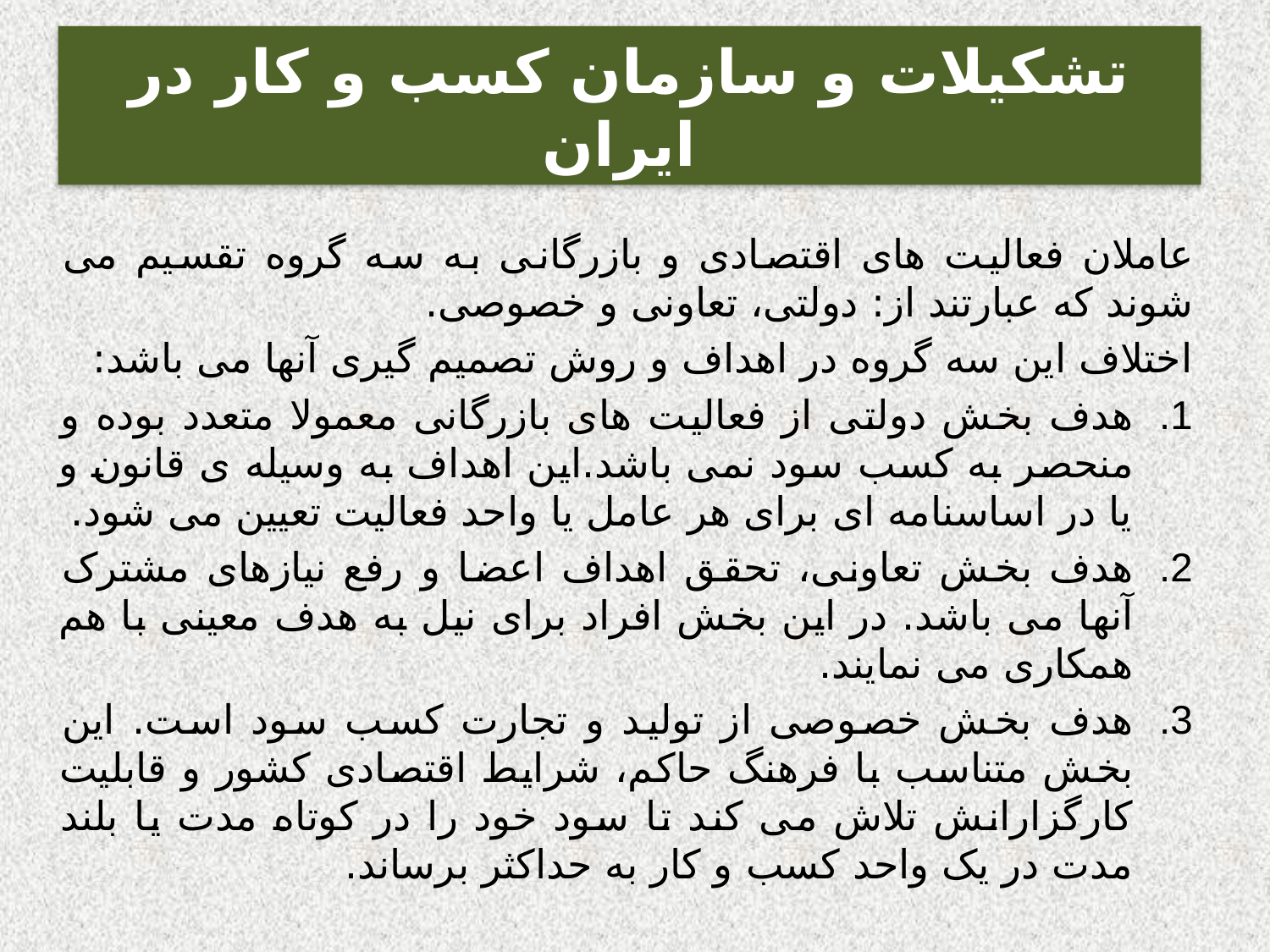

# تشکیلات و سازمان کسب و کار در ایران
عاملان فعالیت های اقتصادی و بازرگانی به سه گروه تقسیم می شوند که عبارتند از: دولتی، تعاونی و خصوصی.
اختلاف این سه گروه در اهداف و روش تصمیم گیری آنها می باشد:
هدف بخش دولتی از فعالیت های بازرگانی معمولا متعدد بوده و منحصر به کسب سود نمی باشد.این اهداف به وسیله ی قانون و یا در اساسنامه ای برای هر عامل یا واحد فعالیت تعیین می شود.
هدف بخش تعاونی، تحقق اهداف اعضا و رفع نیازهای مشترک آنها می باشد. در این بخش افراد برای نیل به هدف معینی با هم همکاری می نمایند.
هدف بخش خصوصی از تولید و تجارت کسب سود است. این بخش متناسب با فرهنگ حاکم، شرایط اقتصادی کشور و قابلیت کارگزارانش تلاش می کند تا سود خود را در کوتاه مدت یا بلند مدت در یک واحد کسب و کار به حداکثر برساند.